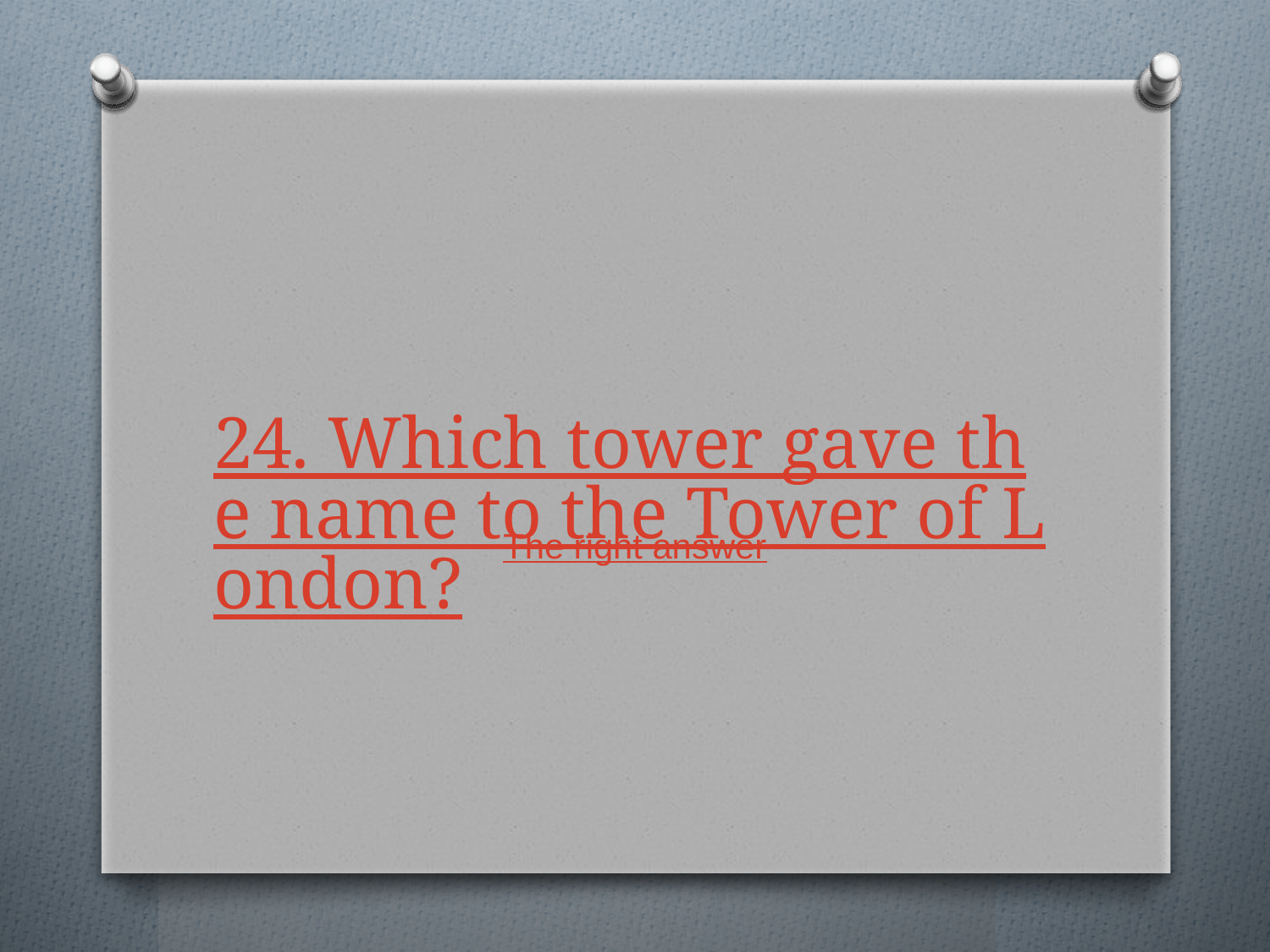

# 24. Which tower gave the name to the Tower of London?
The right answer